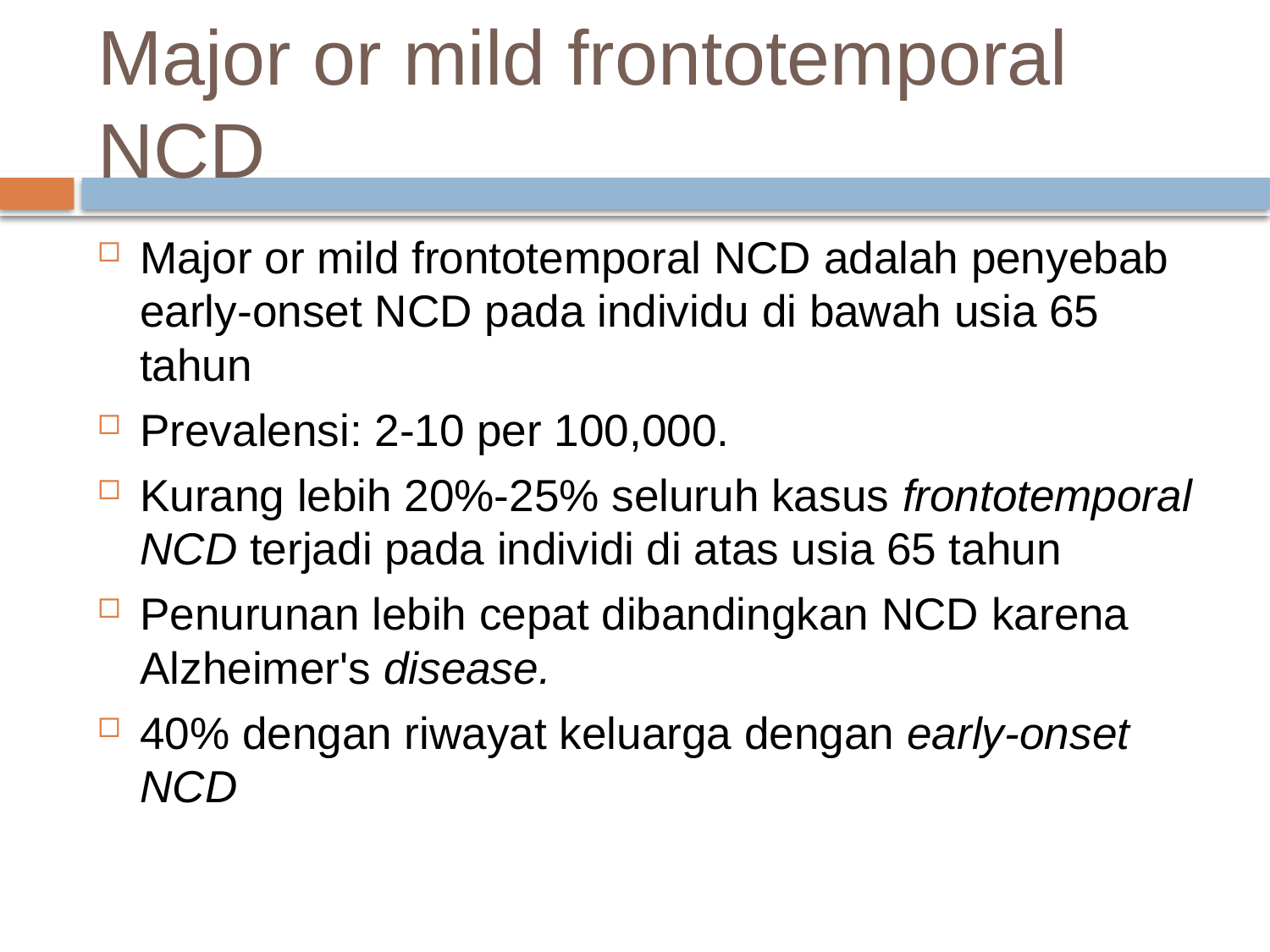

# Major or mild frontotemporal NCD
Major or mild frontotemporal NCD adalah penyebab early-onset NCD pada individu di bawah usia 65 tahun
Prevalensi: 2-10 per 100,000.
Kurang lebih 20%-25% seluruh kasus frontotemporal NCD terjadi pada individi di atas usia 65 tahun
Penurunan lebih cepat dibandingkan NCD karena Alzheimer's disease.
40% dengan riwayat keluarga dengan early-onset NCD